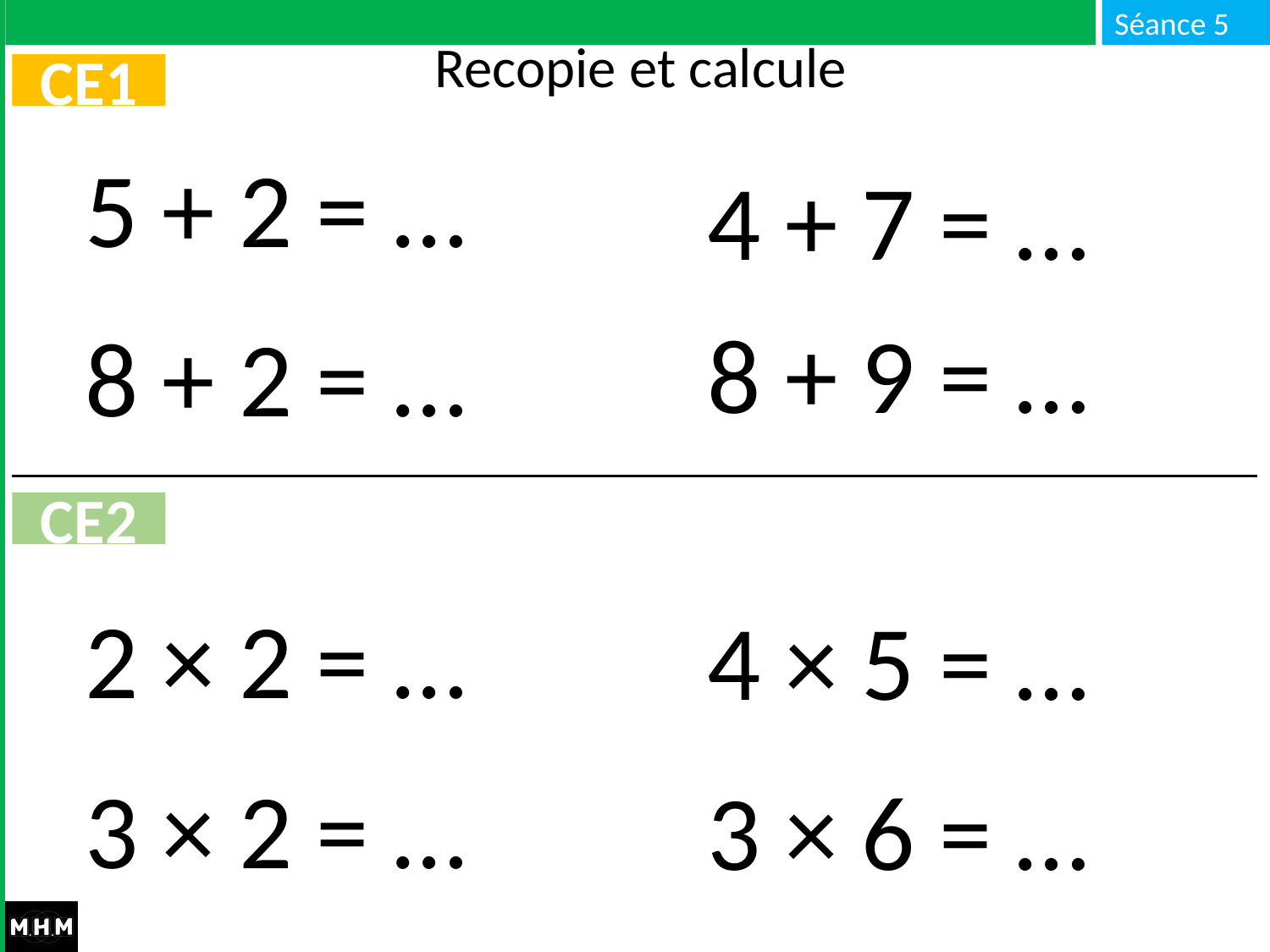

Recopie et calcule
CE1
5 + 2 = …
4 + 7 = …
8 + 9 = …
8 + 2 = …
CE2
2 × 2 = …
4 × 5 = …
3 × 2 = …
3 × 6 = …